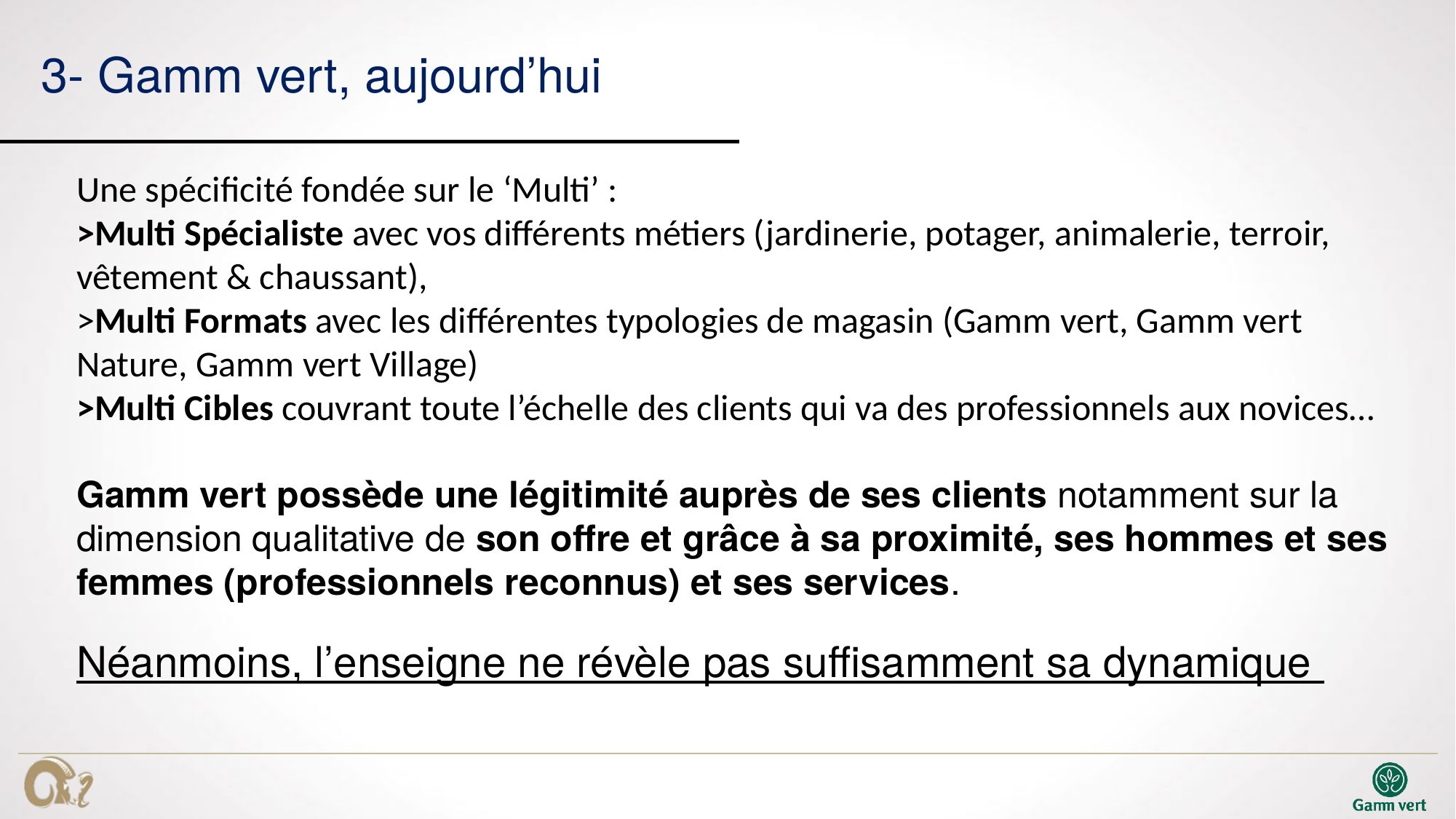

# 3- Gamm vert, aujourd’hui
Une spécificité fondée sur le ‘Multi’ :
>Multi Spécialiste avec vos différents métiers (jardinerie, potager, animalerie, terroir, vêtement & chaussant),
>Multi Formats avec les différentes typologies de magasin (Gamm vert, Gamm vert Nature, Gamm vert Village)
>Multi Cibles couvrant toute l’échelle des clients qui va des professionnels aux novices…

Gamm vert possède une légitimité auprès de ses clients notamment sur la dimension qualitative de son offre et grâce à sa proximité, ses hommes et ses femmes (professionnels reconnus) et ses services.

Néanmoins, l’enseigne ne révèle pas suffisamment sa dynamique